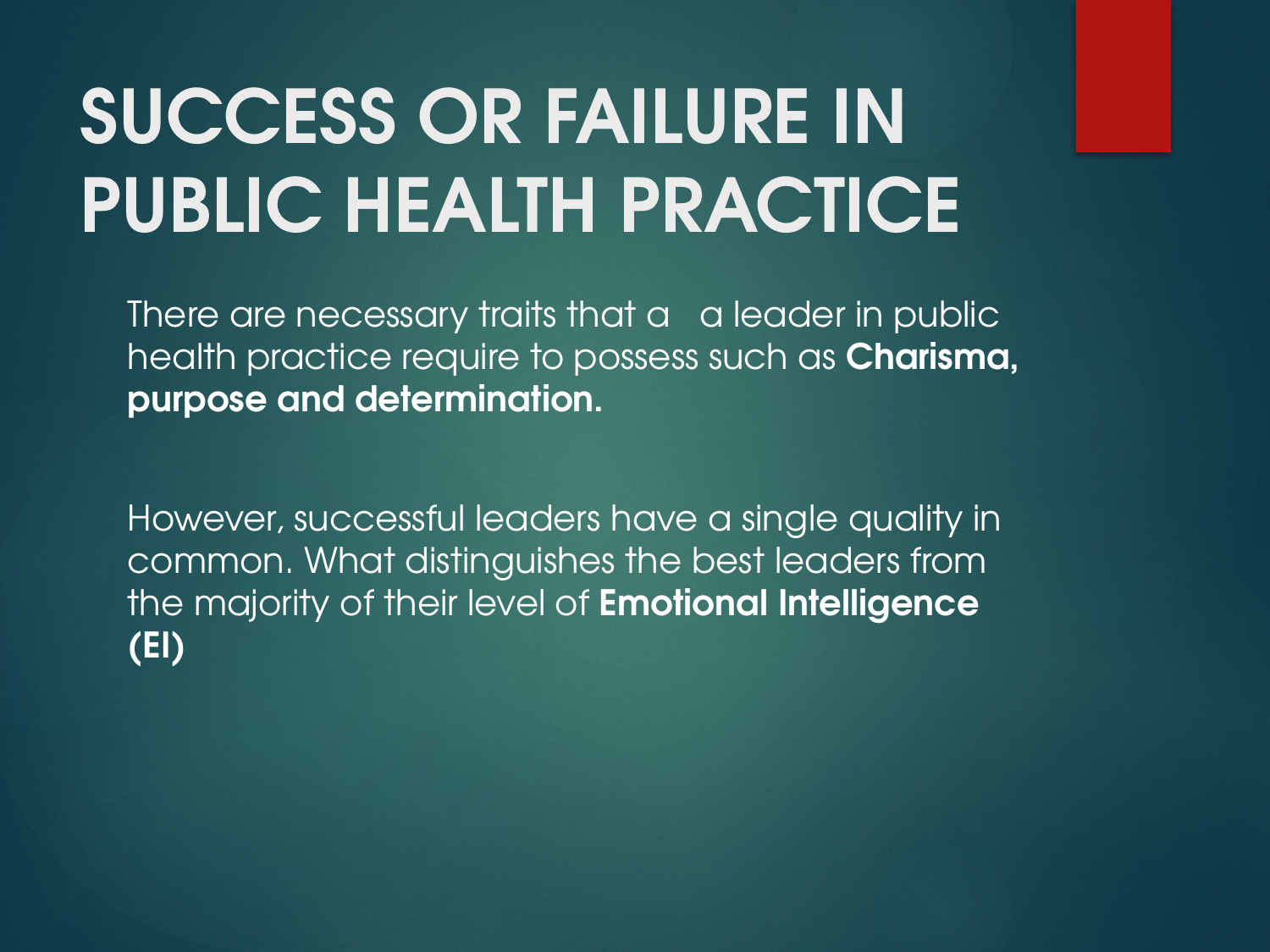

# SUCCESS OR FAILURE IN PUBLIC HEALTH PRACTICE
There are necessary traits that a   a leader in public health practice require to possess such as Charisma, purpose and determination.

However, successful leaders have a single quality in common. What distinguishes the best leaders from the majority of their level of Emotional Intelligence (EI)